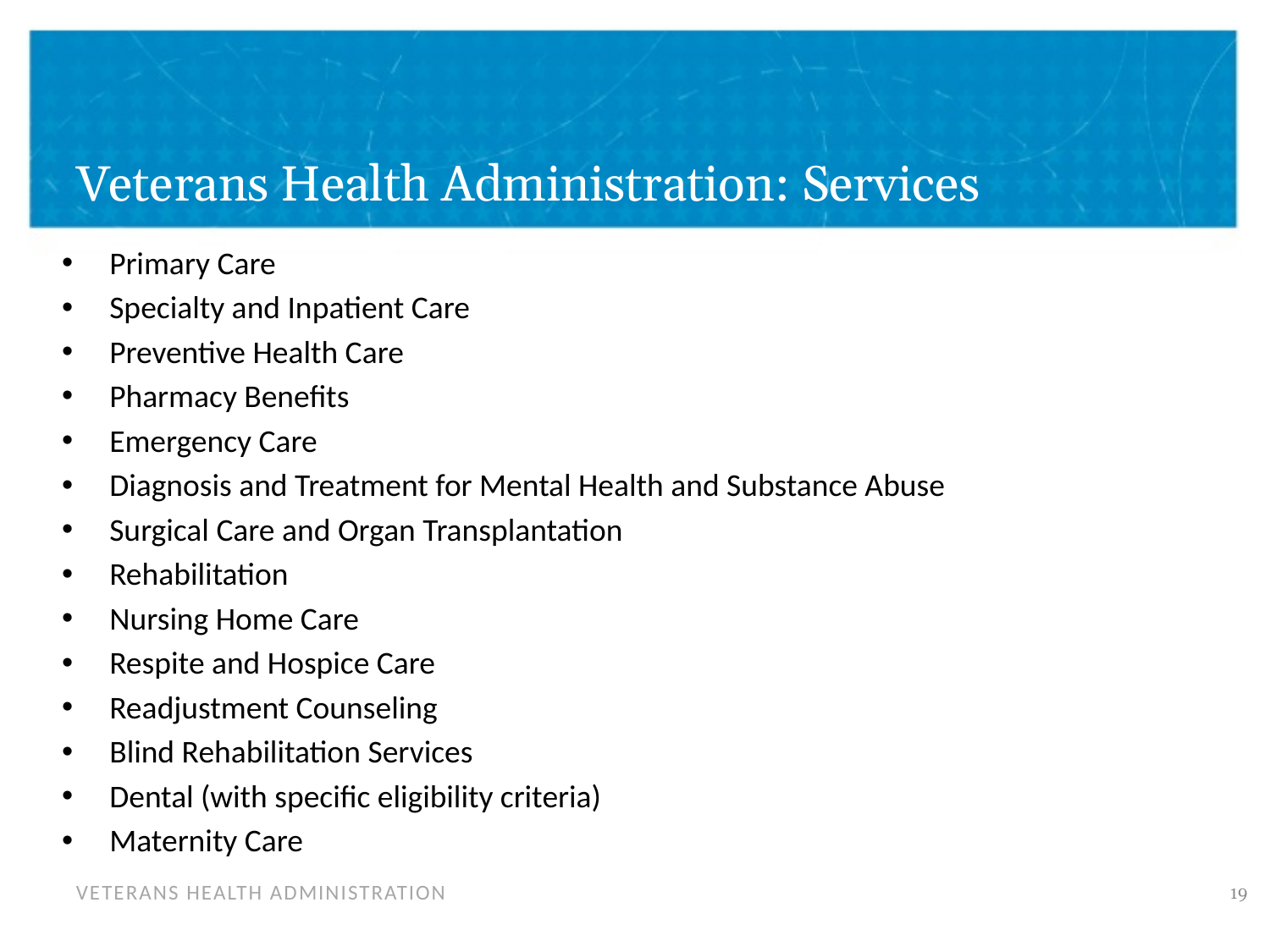

# Veterans Health Administration: Services
Primary Care
Specialty and Inpatient Care
Preventive Health Care
Pharmacy Benefits
Emergency Care
Diagnosis and Treatment for Mental Health and Substance Abuse
Surgical Care and Organ Transplantation
Rehabilitation
Nursing Home Care
Respite and Hospice Care
Readjustment Counseling
Blind Rehabilitation Services
Dental (with specific eligibility criteria)
Maternity Care
19